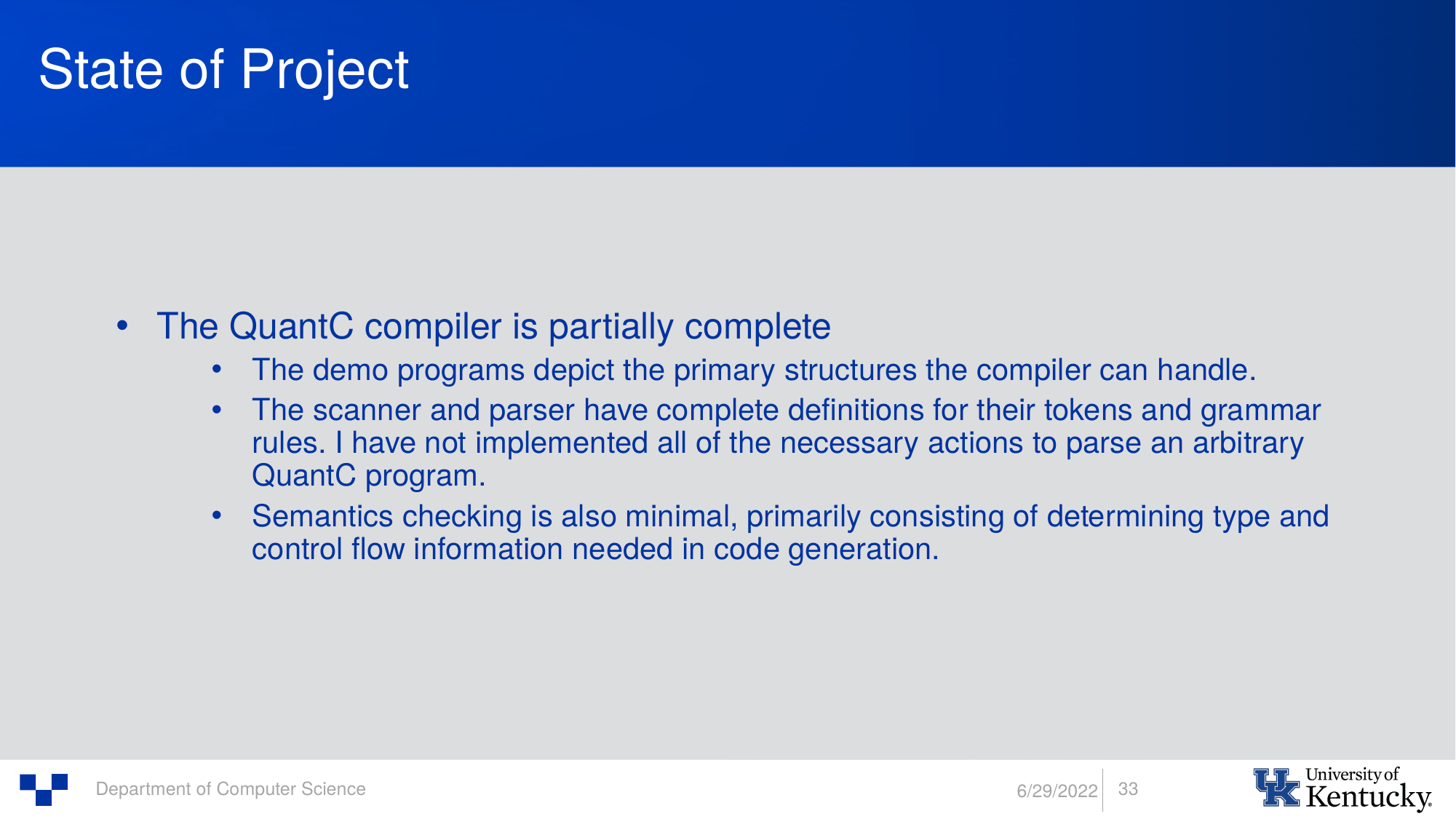

# State of Project

The QuantC compiler is partially complete
The demo programs depict the primary structures the compiler can handle.
The scanner and parser have complete definitions for their tokens and grammar rules. I have not implemented all of the necessary actions to parse an arbitrary QuantC program.
Semantics checking is also minimal, primarily consisting of determining type and control flow information needed in code generation.

6/29/2022
33
Department of Computer Science